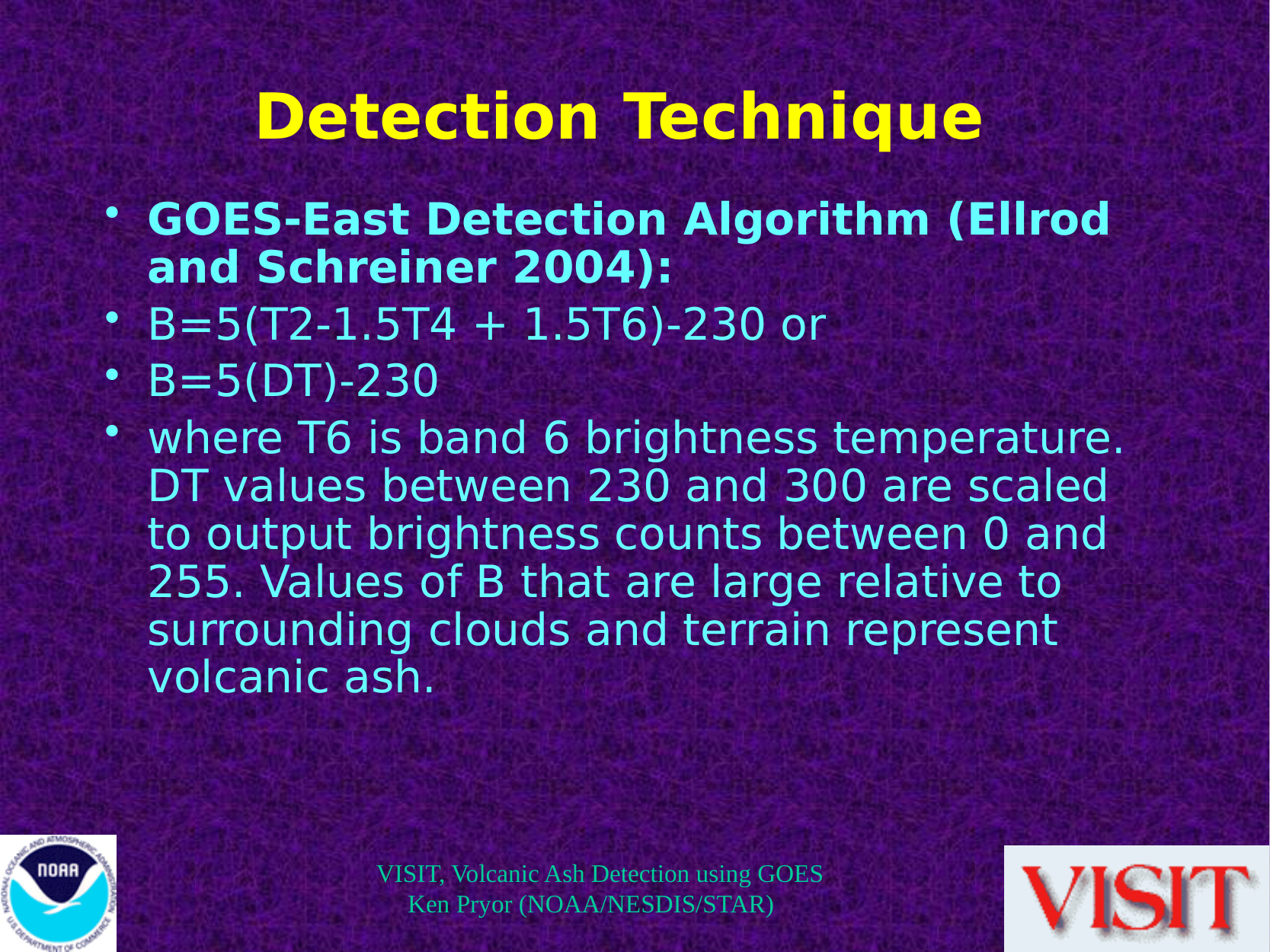

# Detection Technique
GOES-East Detection Algorithm (Ellrod and Schreiner 2004):
B=5(T2-1.5T4 + 1.5T6)-230 or
B=5(DT)-230
where T6 is band 6 brightness temperature.  DT values between 230 and 300 are scaled to output brightness counts between 0 and 255. Values of B that are large relative to surrounding clouds and terrain represent volcanic ash.